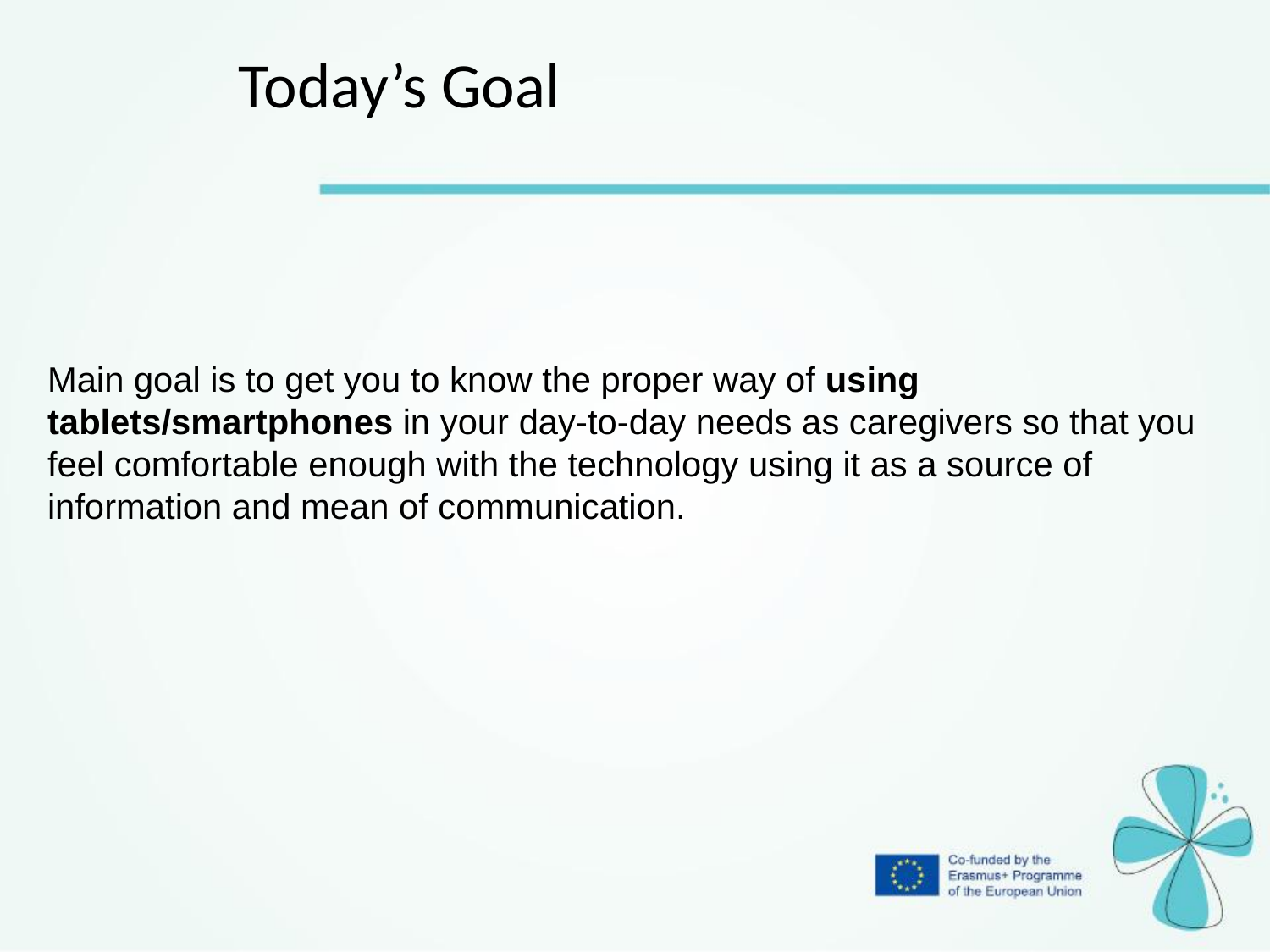

Today’s Goal

Main goal is to get you to know the proper way of using tablets/smartphones in your day-to-day needs as caregivers so that you feel comfortable enough with the technology using it as a source of information and mean of communication.